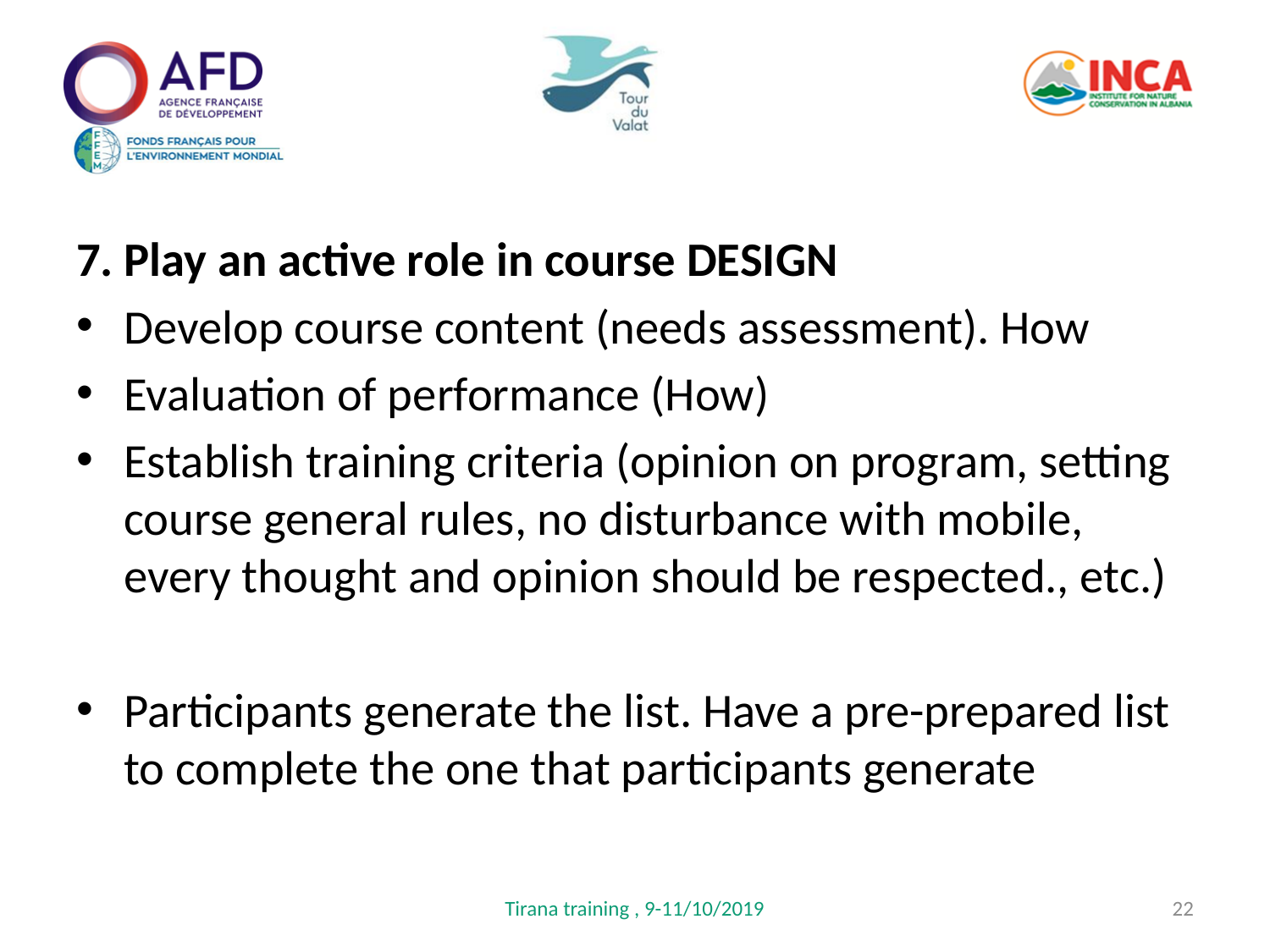

7. Play an active role in course DESIGN
Develop course content (needs assessment). How
Evaluation of performance (How)
Establish training criteria (opinion on program, setting course general rules, no disturbance with mobile, every thought and opinion should be respected., etc.)

Participants generate the list. Have a pre-prepared list to complete the one that participants generate

Tirana training , 9-11/10/2019
22